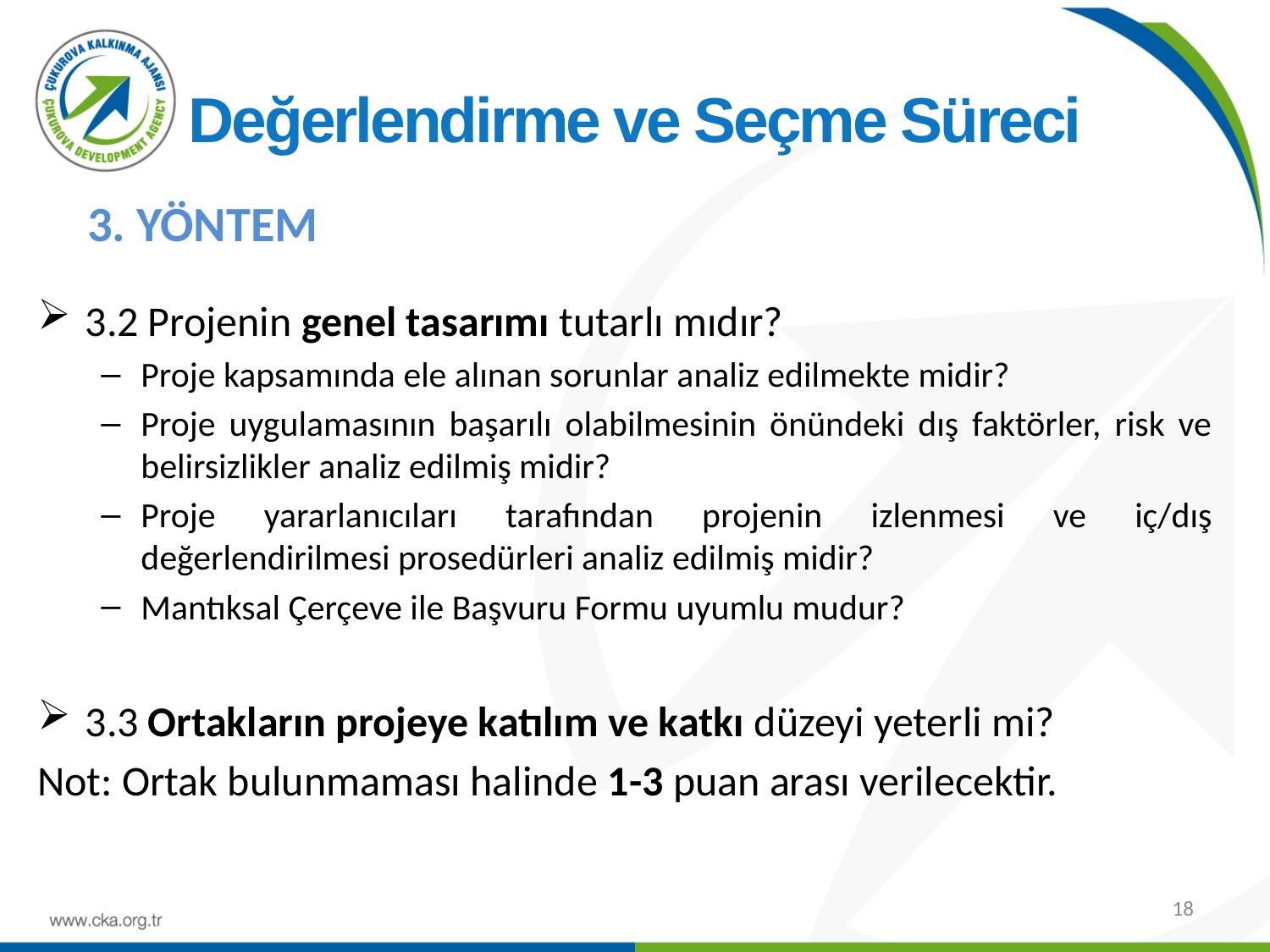

# Değerlendirme ve Seçme Süreci
3. YÖNTEM
3.2 Projenin genel tasarımı tutarlı mıdır?
Proje kapsamında ele alınan sorunlar analiz edilmekte midir?
Proje uygulamasının başarılı olabilmesinin önündeki dış faktörler, risk ve belirsizlikler analiz edilmiş midir?
Proje yararlanıcıları tarafından projenin izlenmesi ve iç/dış değerlendirilmesi prosedürleri analiz edilmiş midir?
Mantıksal Çerçeve ile Başvuru Formu uyumlu mudur?

3.3 Ortakların projeye katılım ve katkı düzeyi yeterli mi?
Not: Ortak bulunmaması halinde 1-3 puan arası verilecektir.

18